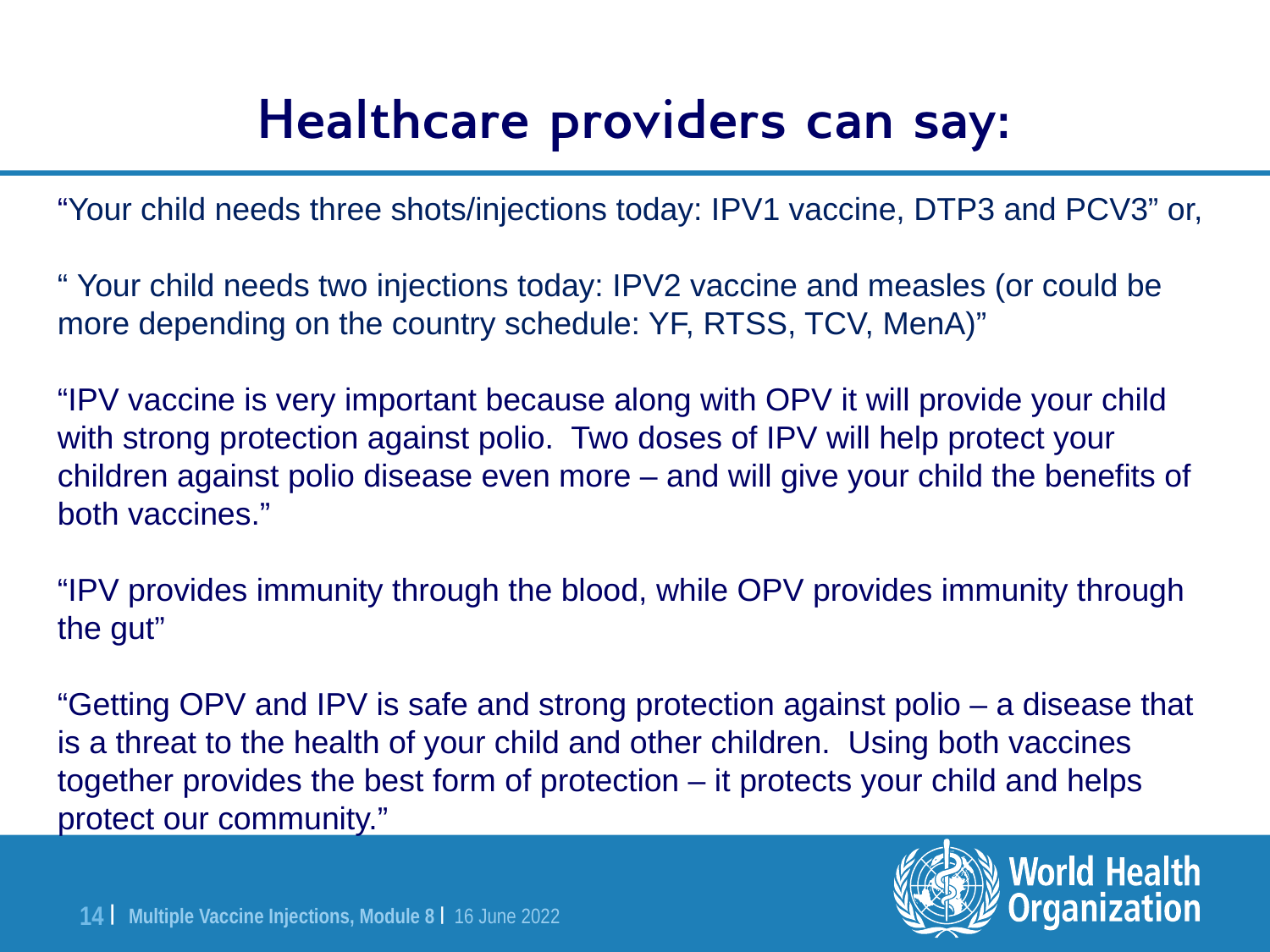

Healthcare providers can say:
“Your child needs three shots/injections today: IPV1 vaccine, DTP3 and PCV3” or,

“ Your child needs two injections today: IPV2 vaccine and measles (or could be more depending on the country schedule: YF, RTSS, TCV, MenA)”

“IPV vaccine is very important because along with OPV it will provide your child with strong protection against polio.  Two doses of IPV will help protect your children against polio disease even more – and will give your child the benefits of both vaccines.”

“IPV provides immunity through the blood, while OPV provides immunity through the gut”

“Getting OPV and IPV is safe and strong protection against polio – a disease that is a threat to the health of your child and other children.  Using both vaccines together provides the best form of protection – it protects your child and helps protect our community.”